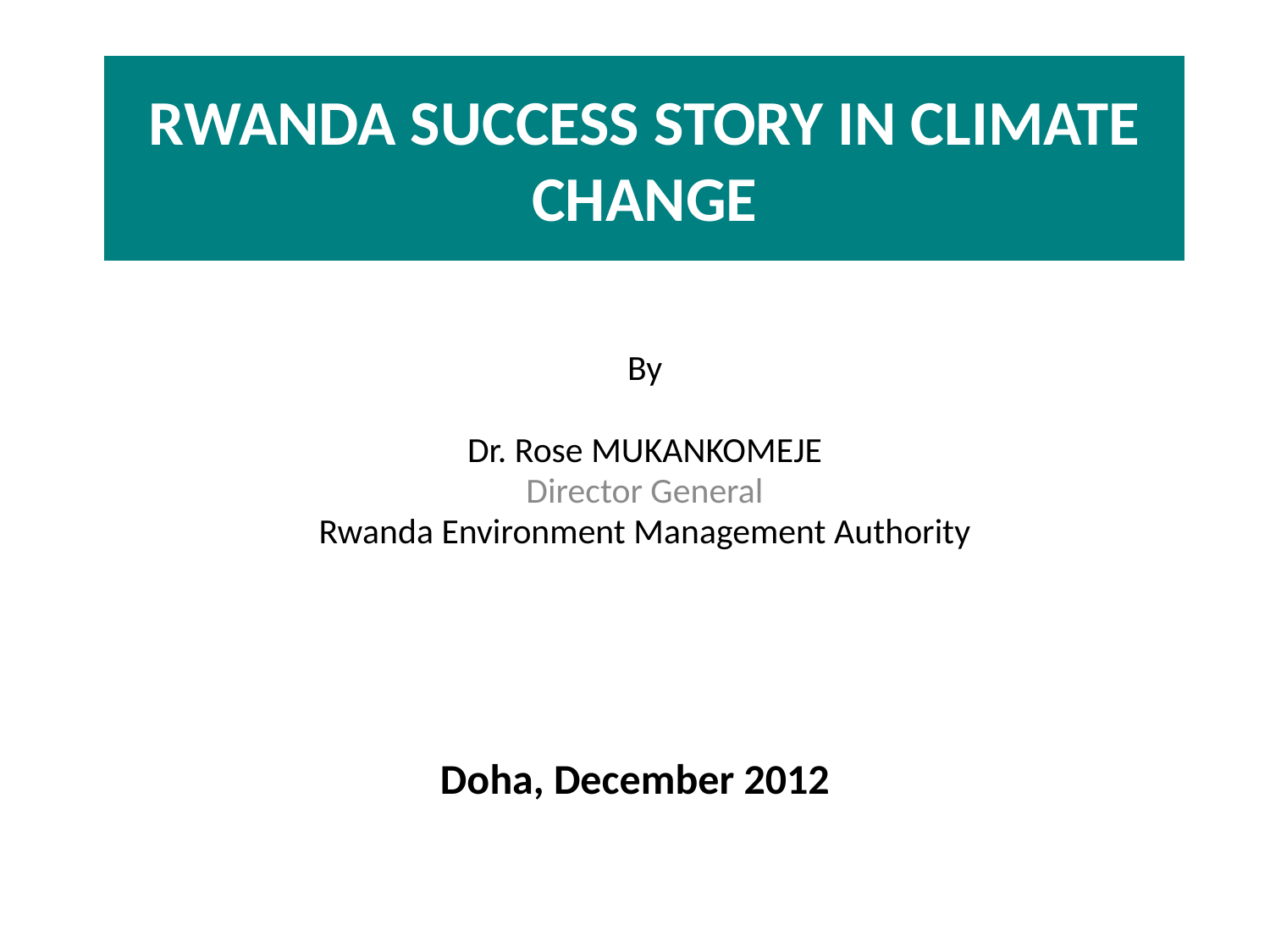

# RWANDA SUCCESS STORY IN CLIMATE CHANGE
By

Dr. Rose MUKANKOMEJE
Director General
Rwanda Environment Management Authority

Doha, December 2012